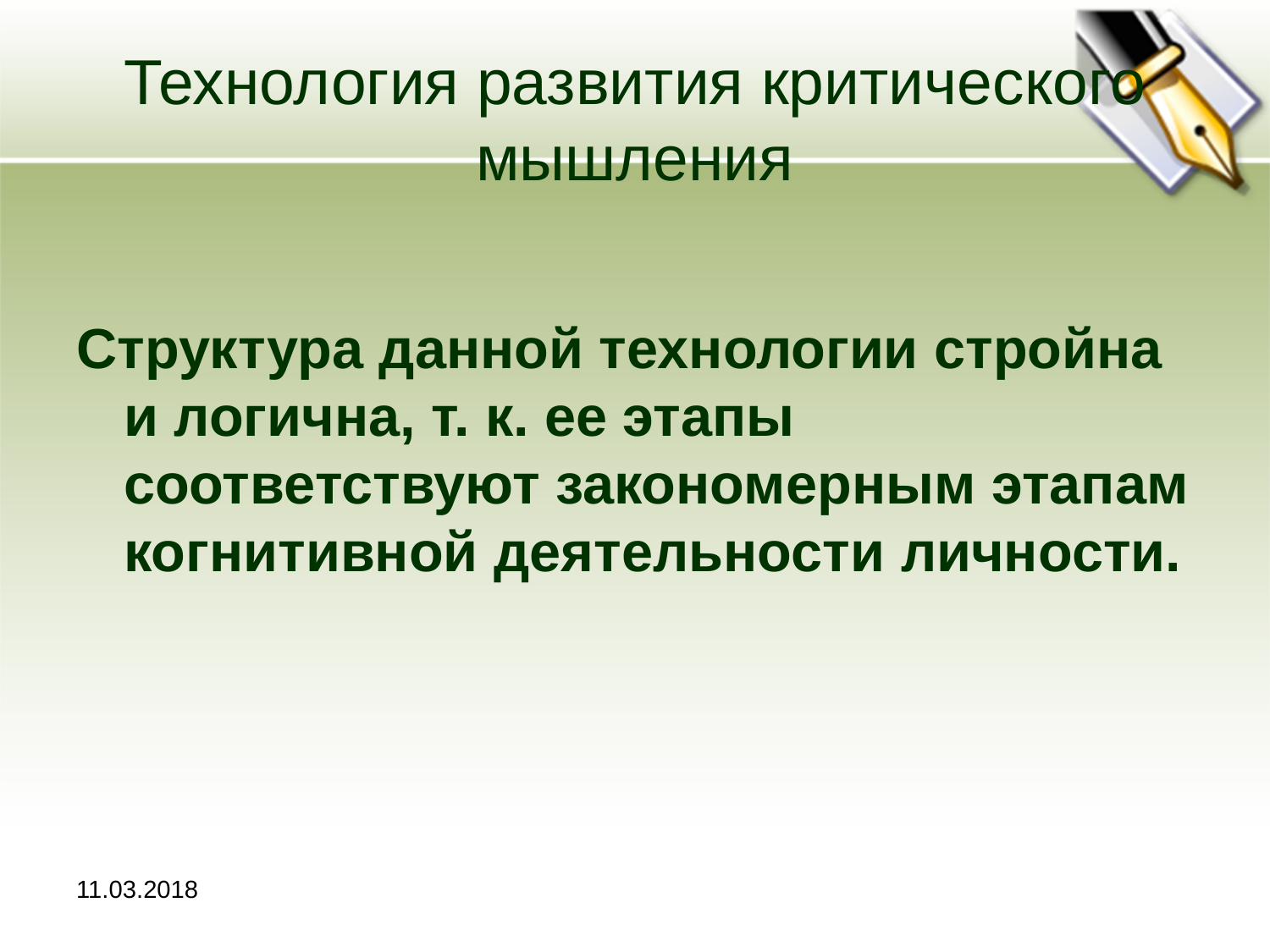

# Технология развития критического мышления
Структура данной технологии стройна и логична, т. к. ее этапы соответствуют закономерным этапам когнитивной деятельности личности.
11.03.2018